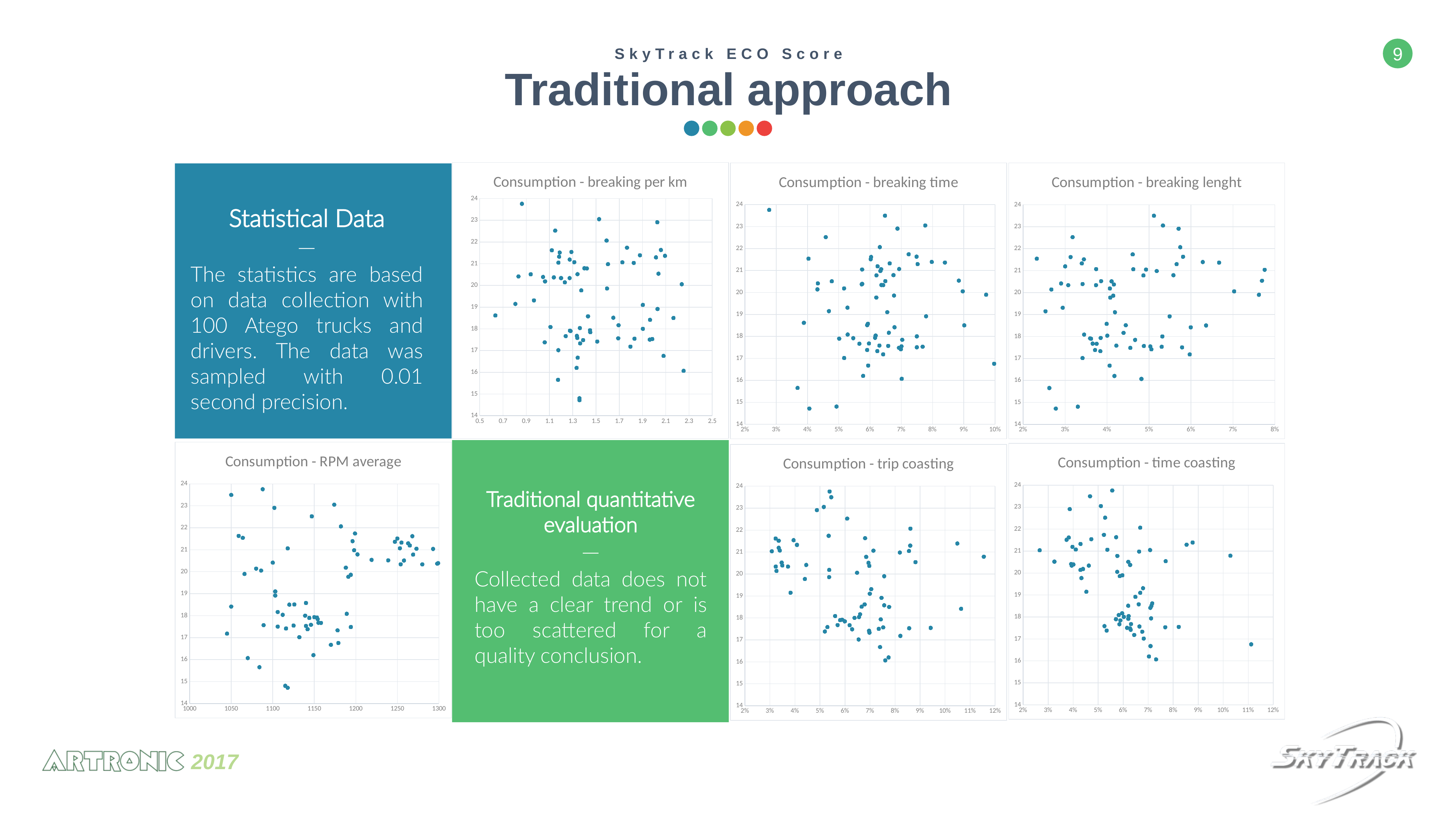

SkyTrack ECO Score
Traditional approach

### Chart: Consumption - breaking per km

| Category |  |
|---|---|

### Chart: Consumption - breaking time

| Category |  |
|---|---|

### Chart: Consumption - breaking lenght

| Category |  |
|---|---|
Statistical Data
—
The statistics are based on data collection with 100 Atego trucks and drivers. The data was sampled with 0.01 second precision.

### Chart: Consumption - RPM average

| Category |  |
|---|---|

### Chart: Consumption - time coasting

| Category |  |
|---|---|

### Chart: Consumption - trip coasting

| Category |  |
|---|---|
Traditional quantitative evaluation
—
Collected data does not have a clear trend or is too scattered for a quality conclusion.